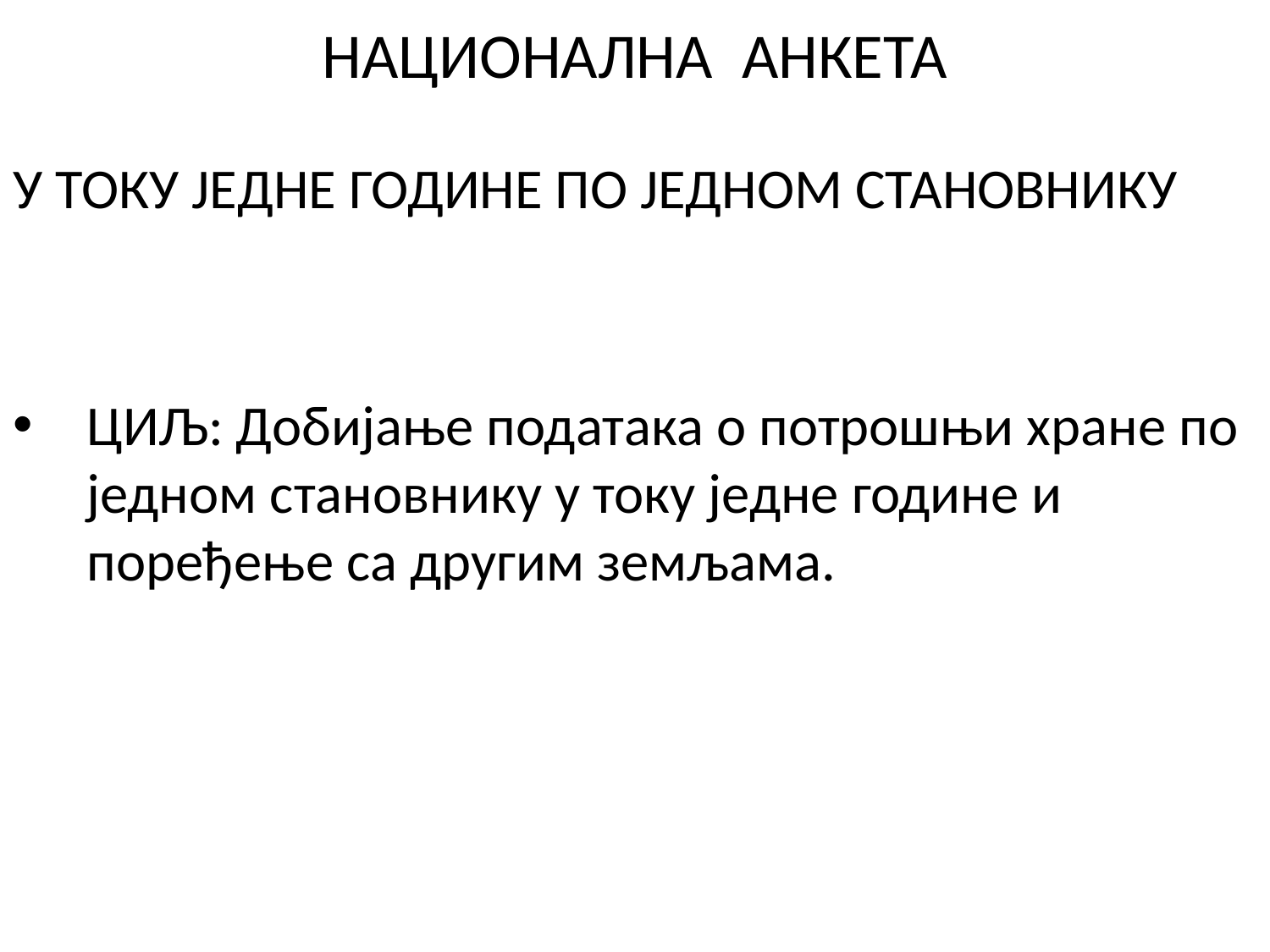

НАЦИОНАЛНА  АНКЕТА
У ТОКУ ЈЕДНЕ ГОДИНЕ ПО ЈЕДНОМ СТАНОВНИКУ

ЦИЉ: Добијање података о потрошњи хране по једном становнику у току једне године и поређење са другим земљама.